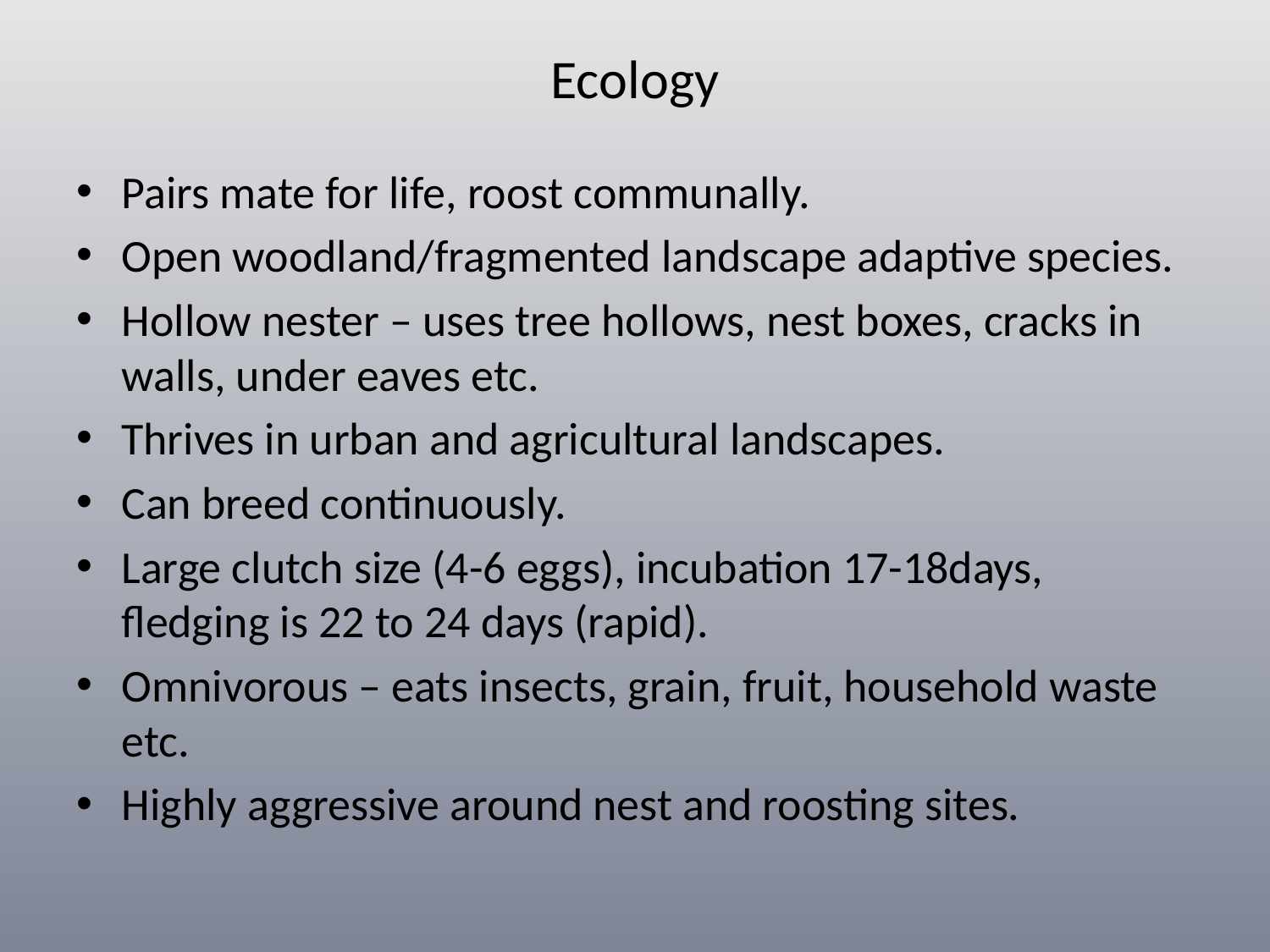

# Ecology
Pairs mate for life, roost communally.
Open woodland/fragmented landscape adaptive species.
Hollow nester – uses tree hollows, nest boxes, cracks in walls, under eaves etc.
Thrives in urban and agricultural landscapes.
Can breed continuously.
Large clutch size (4-6 eggs), incubation 17-18days, fledging is 22 to 24 days (rapid).
Omnivorous – eats insects, grain, fruit, household waste etc.
Highly aggressive around nest and roosting sites.